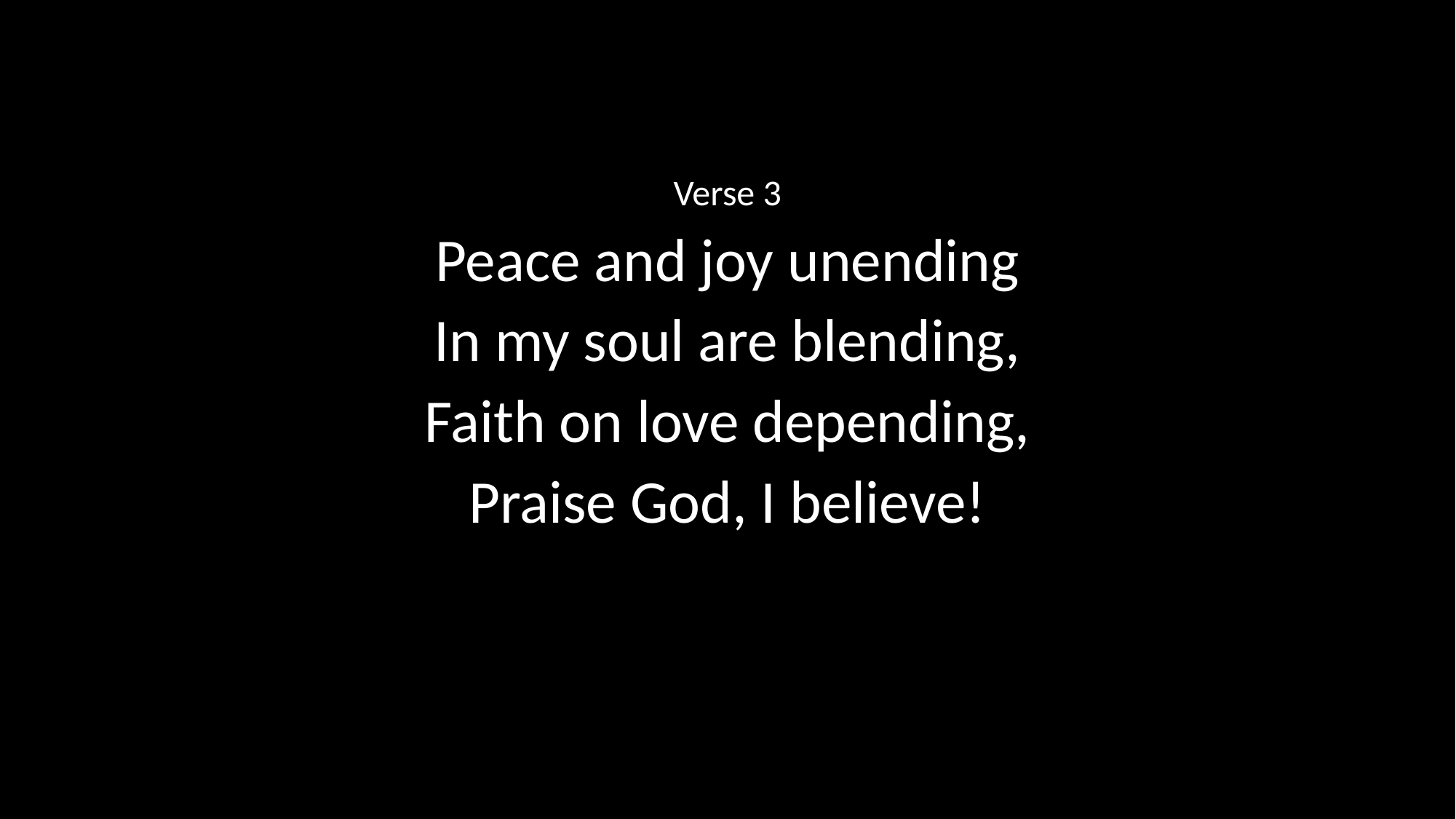

Verse 3
Peace and joy unending
In my soul are blending,
Faith on love depending,
Praise God, I believe!